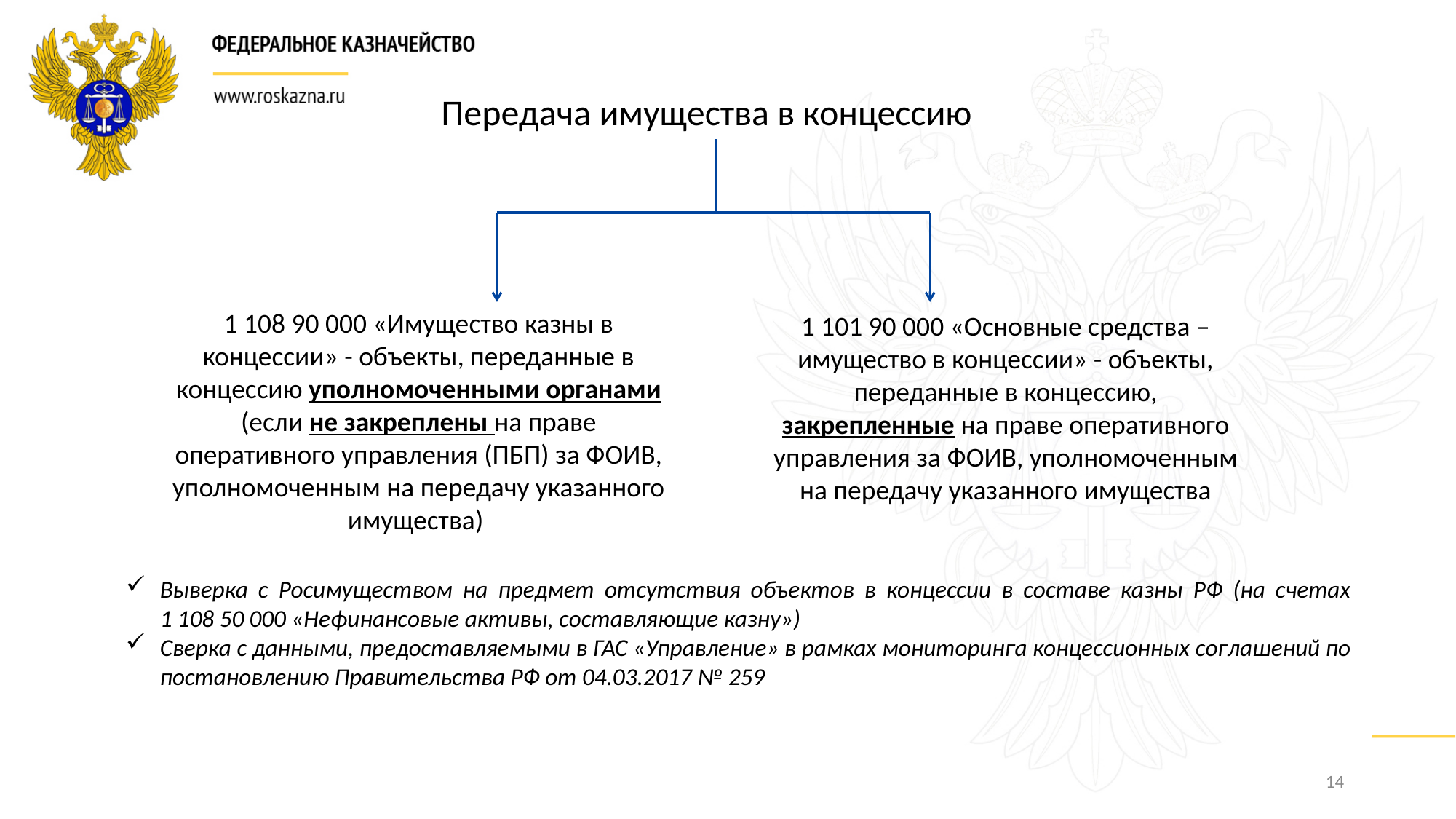

# Передача имущества в концессию
1 108 90 000 «Имущество казны в концессии» - объекты, переданные в концессию уполномоченными органами (если не закреплены на праве оперативного управления (ПБП) за ФОИВ, уполномоченным на передачу указанного имущества)
1 101 90 000 «Основные средства – имущество в концессии» - объекты, переданные в концессию, закрепленные на праве оперативного управления за ФОИВ, уполномоченным на передачу указанного имущества
Выверка с Росимуществом на предмет отсутствия объектов в концессии в составе казны РФ (на счетах 1 108 50 000 «Нефинансовые активы, составляющие казну»)
Сверка с данными, предоставляемыми в ГАС «Управление» в рамках мониторинга концессионных соглашений по постановлению Правительства РФ от 04.03.2017 № 259
14